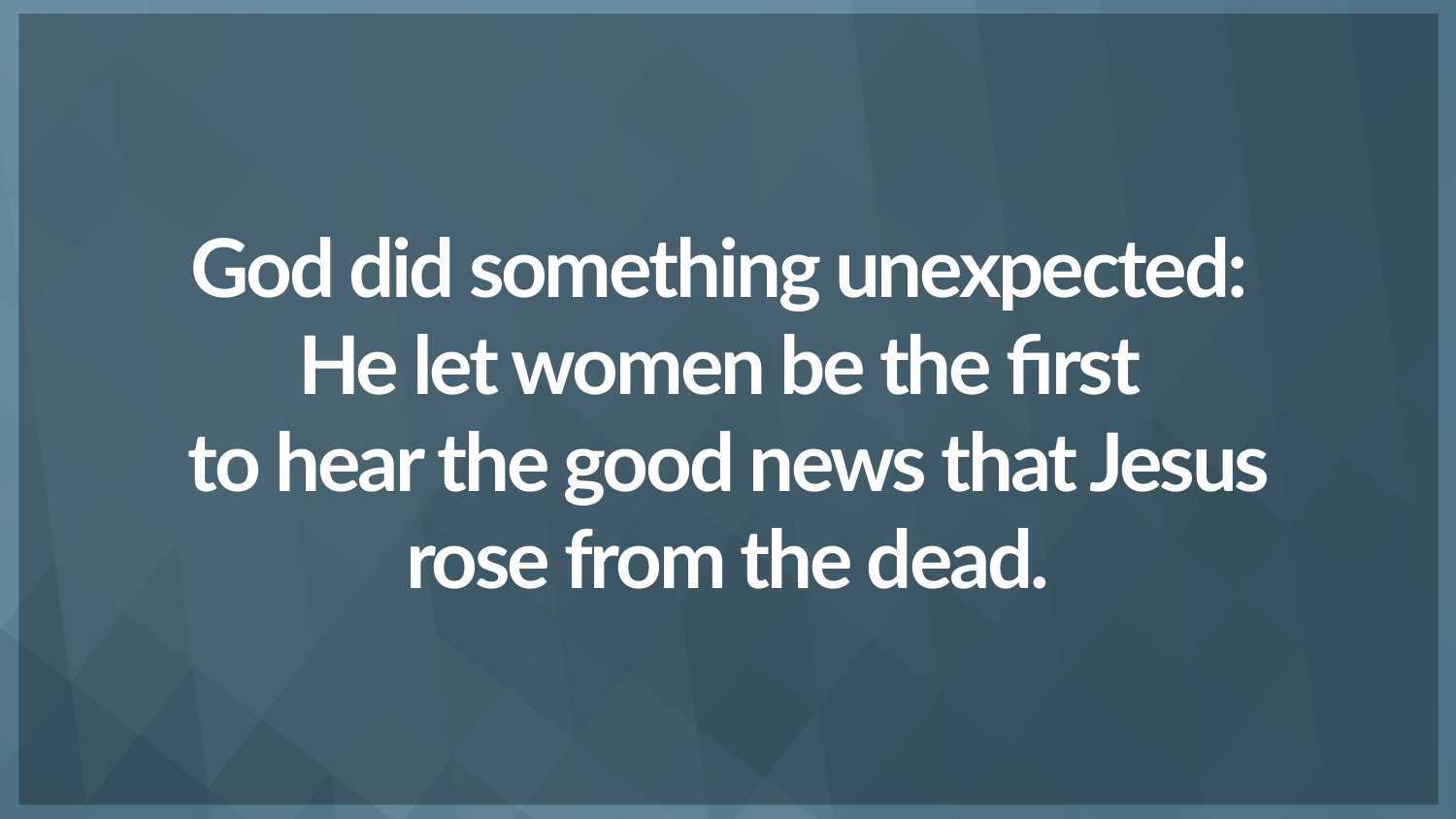

# God did something unexpected: He let women be the first to hear the good news that Jesus rose from the dead.